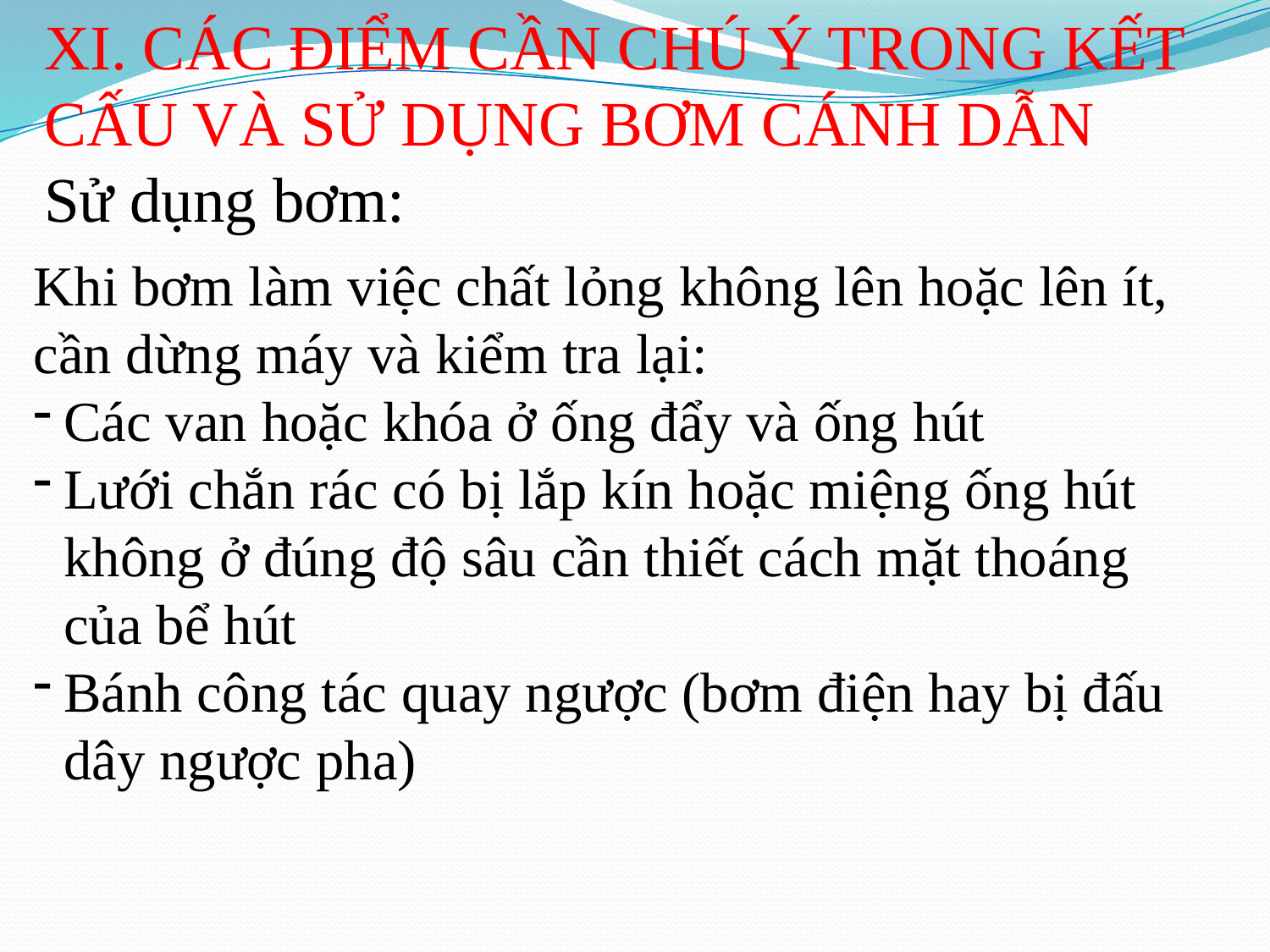

XI. CÁC ĐIỂM CẦN CHÚ Ý TRONG KẾT CẤU VÀ SỬ DỤNG BƠM CÁNH DẪN
Sử dụng bơm:
Khi bơm làm việc chất lỏng không lên hoặc lên ít, cần dừng máy và kiểm tra lại:
Các van hoặc khóa ở ống đẩy và ống hút
Lưới chắn rác có bị lắp kín hoặc miệng ống hút không ở đúng độ sâu cần thiết cách mặt thoáng của bể hút
Bánh công tác quay ngược (bơm điện hay bị đấu dây ngược pha)